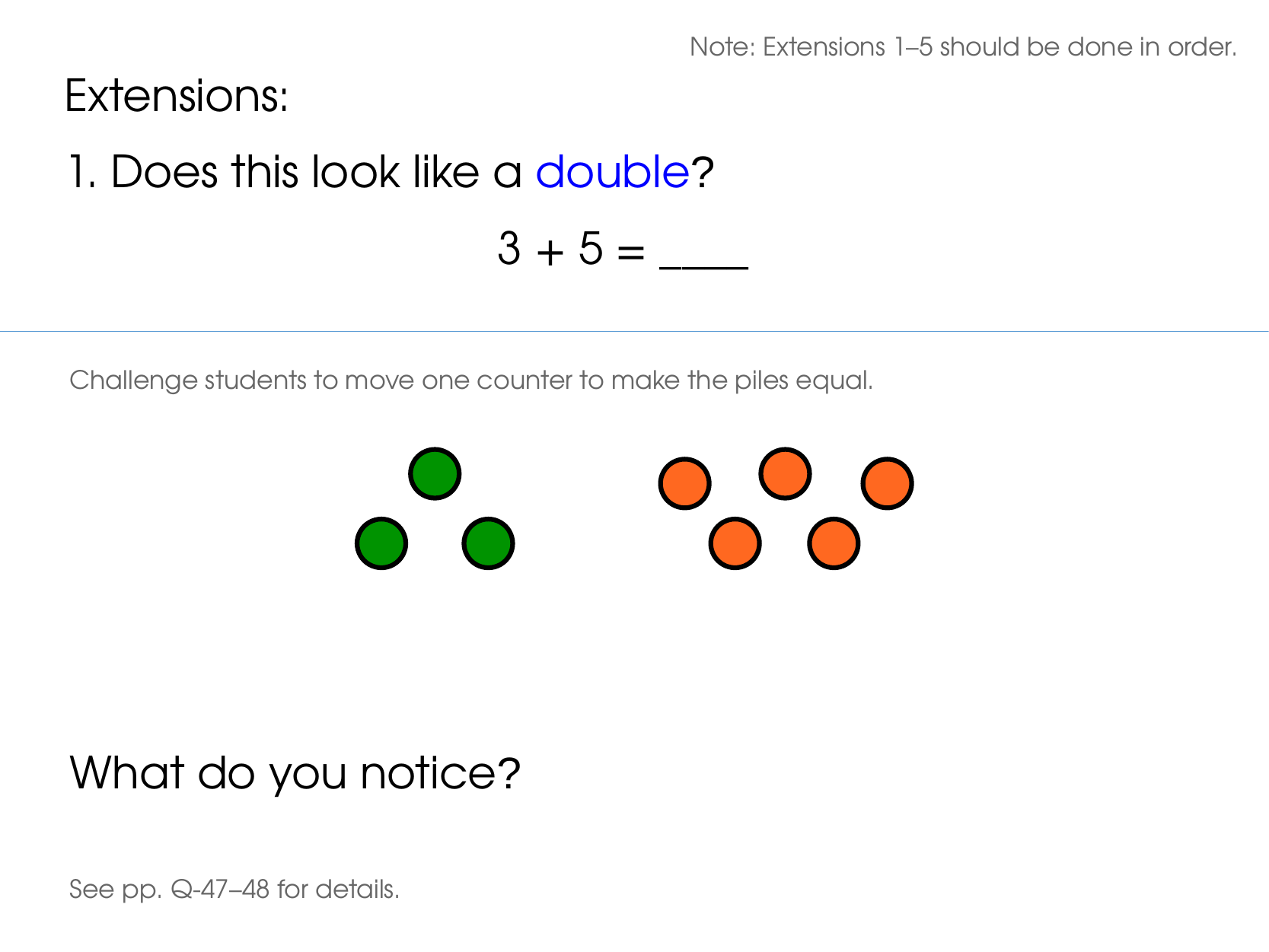

Note: Extensions 1–5 should be done in order.
Extensions:
1. Does this look like a double?
3 + 5 = ____
Challenge students to move one counter to make the piles equal.

What do you notice?
See pp. Q-47–48 for details.